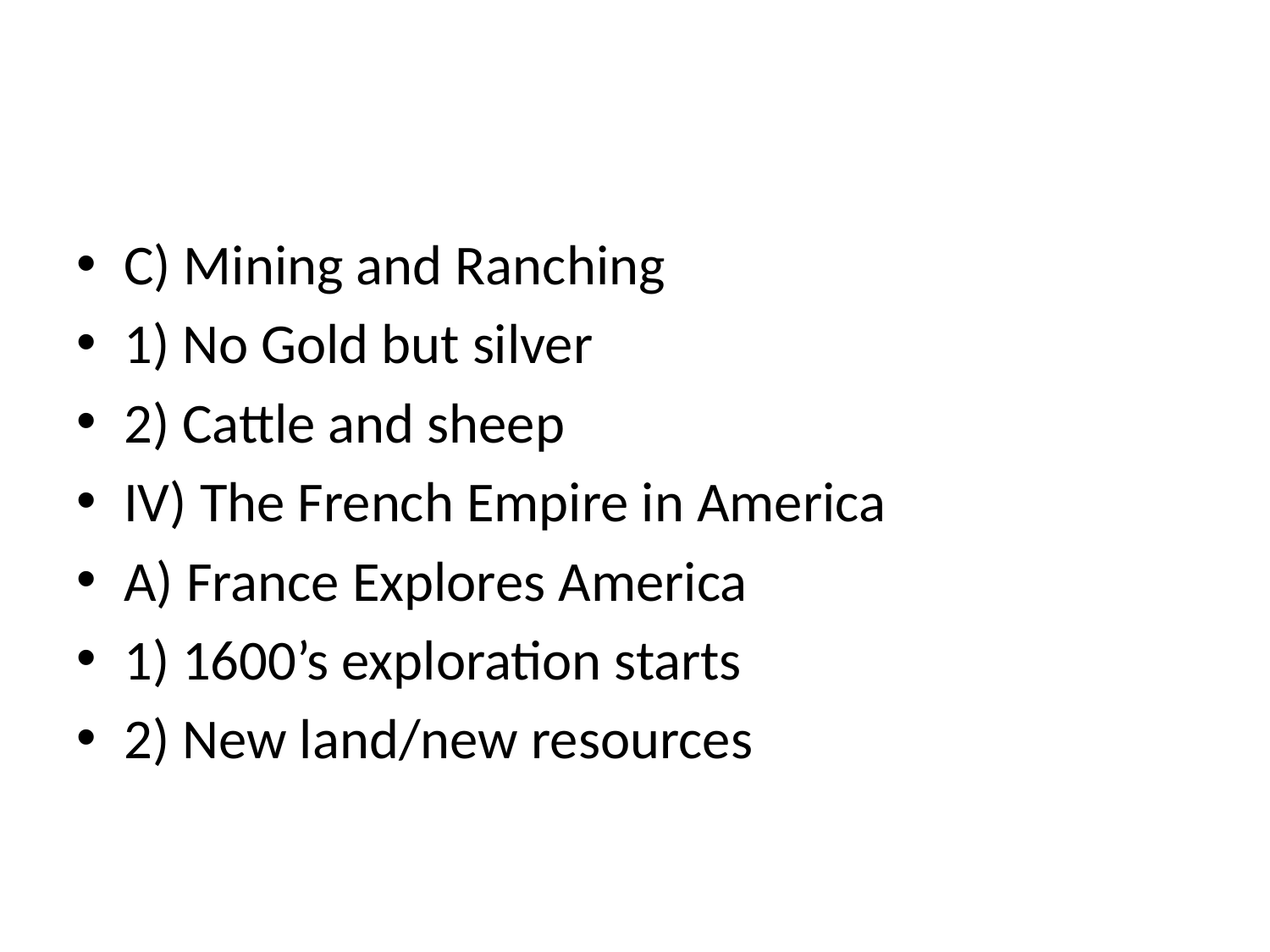

#
C) Mining and Ranching
1) No Gold but silver
2) Cattle and sheep
IV) The French Empire in America
A) France Explores America
1) 1600’s exploration starts
2) New land/new resources